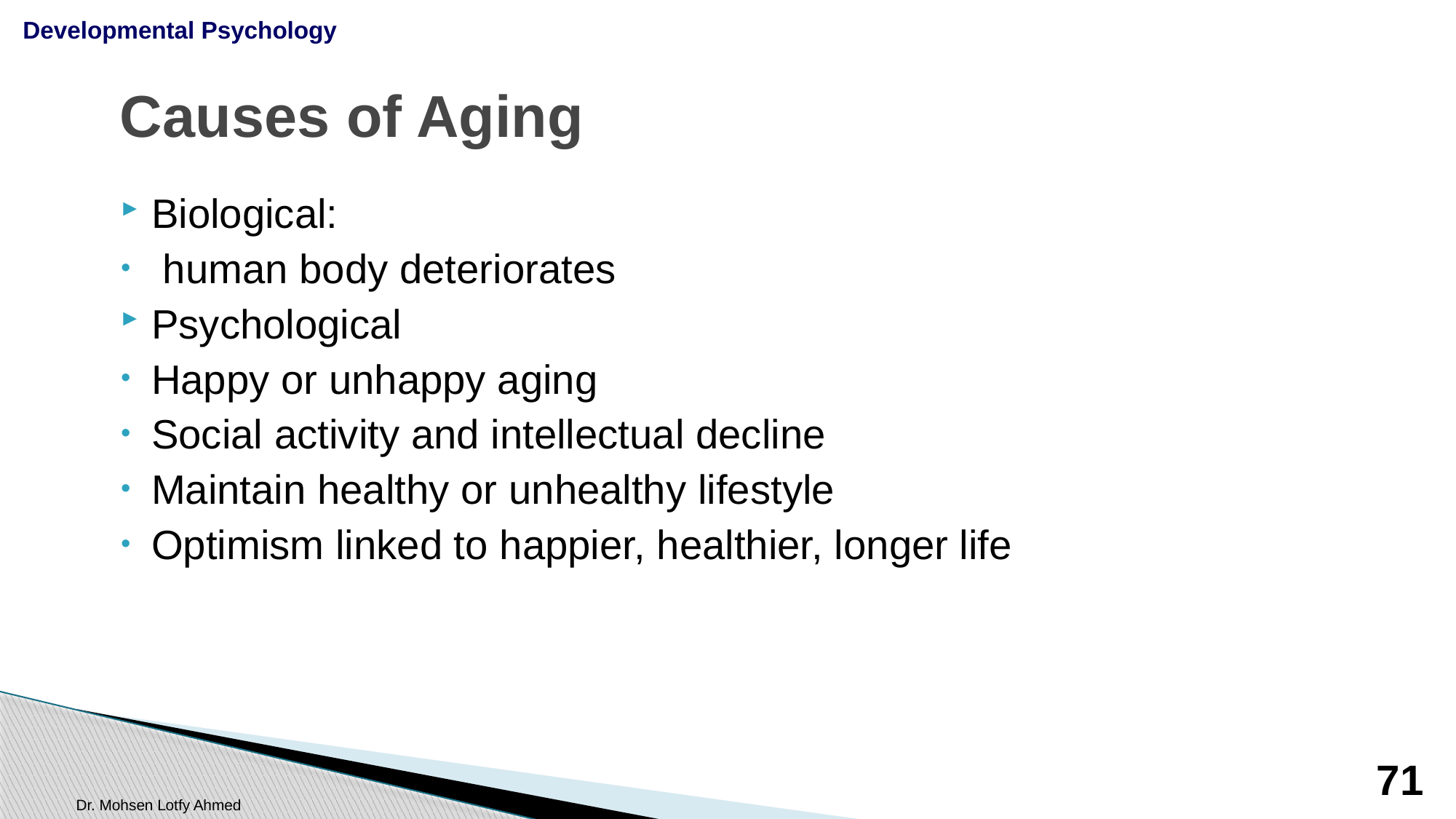

Developmental Psychology
# Causes of Aging
Biological:
 human body deteriorates
Psychological
Happy or unhappy aging
Social activity and intellectual decline
Maintain healthy or unhealthy lifestyle
Optimism linked to happier, healthier, longer life
71
Dr. Mohsen Lotfy Ahmed